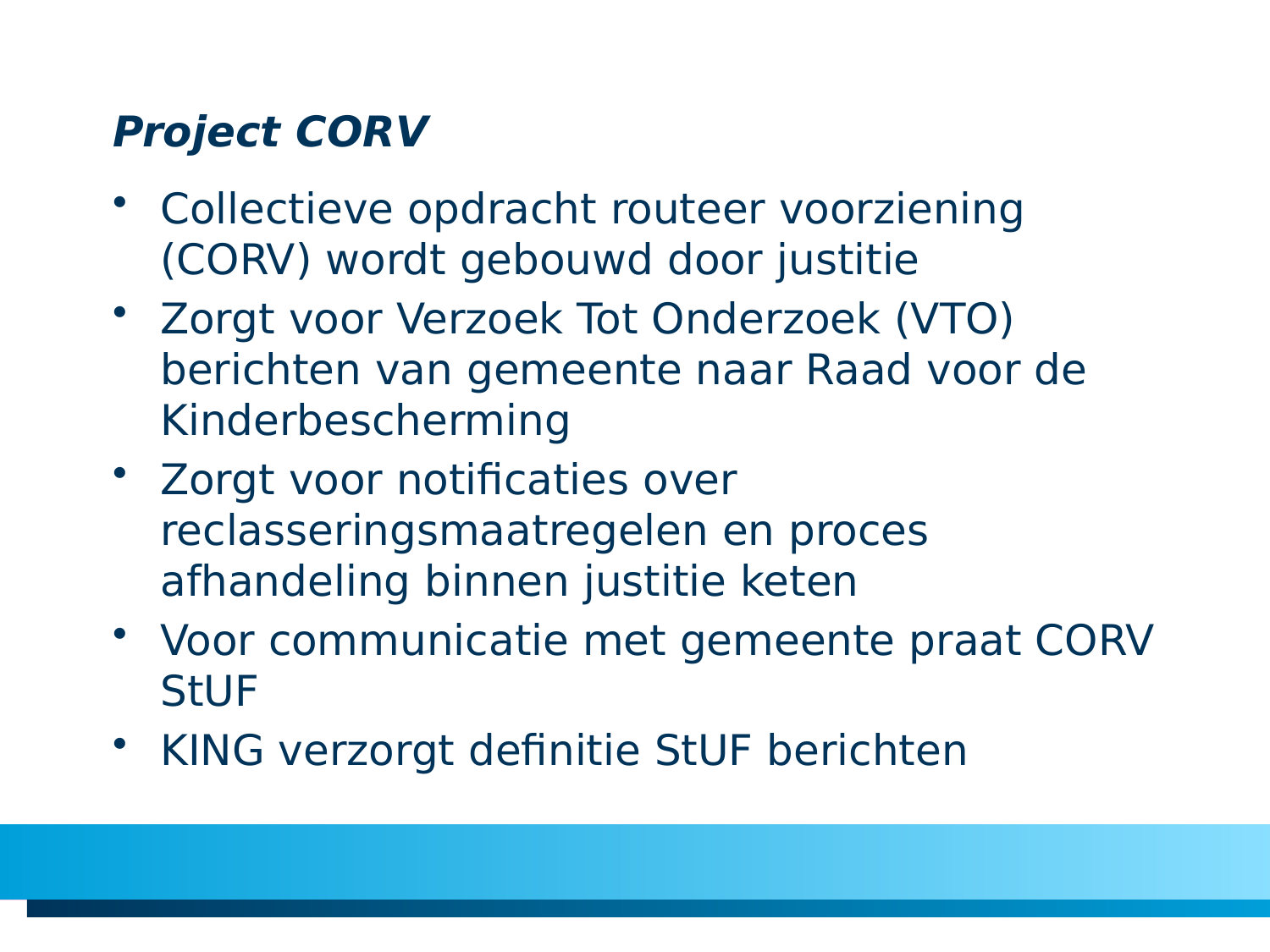

# Project CORV
Collectieve opdracht routeer voorziening (CORV) wordt gebouwd door justitie
Zorgt voor Verzoek Tot Onderzoek (VTO) berichten van gemeente naar Raad voor de Kinderbescherming
Zorgt voor notificaties over reclasseringsmaatregelen en proces afhandeling binnen justitie keten
Voor communicatie met gemeente praat CORV StUF
KING verzorgt definitie StUF berichten